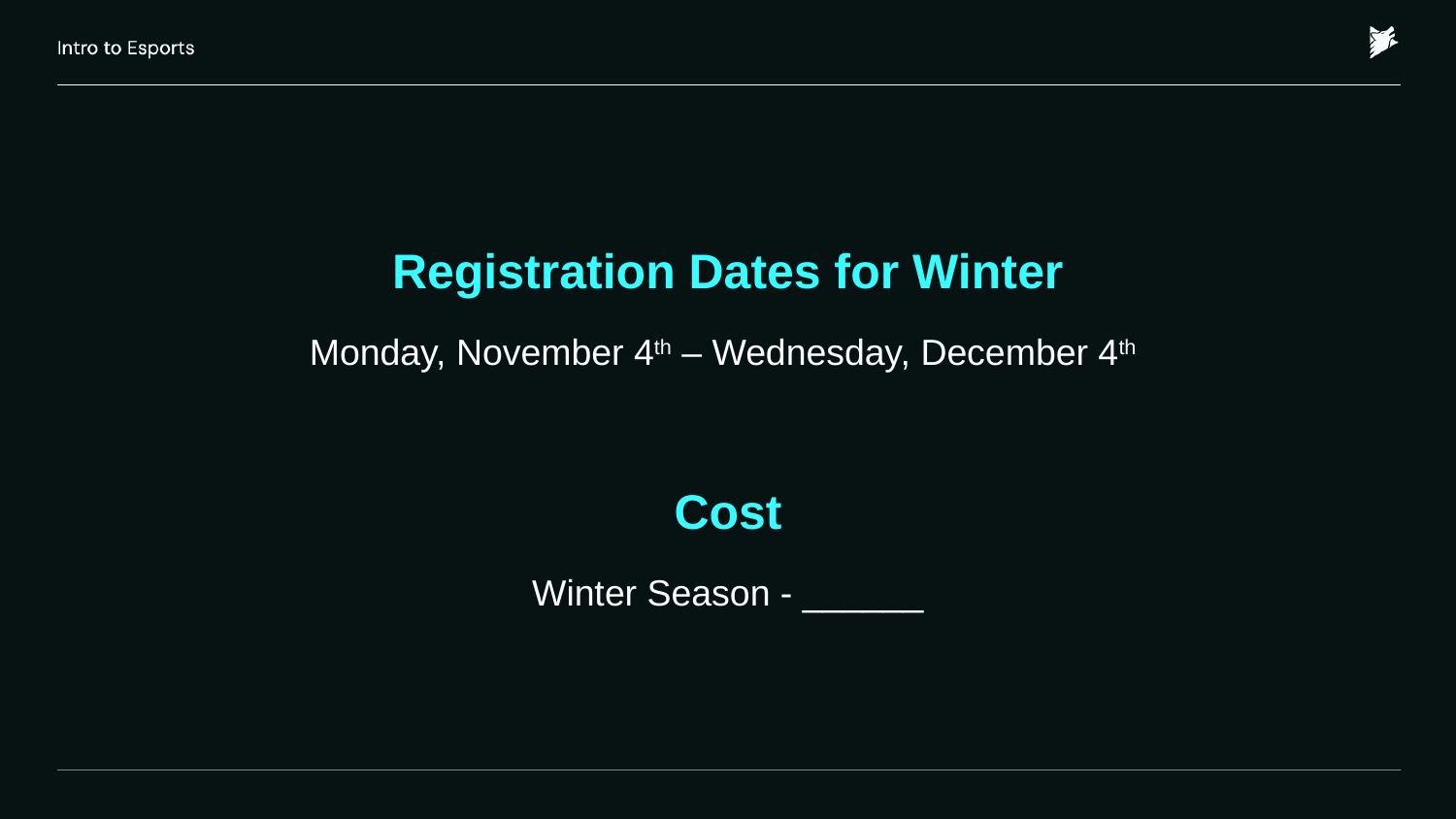

Registration Dates for Winter
Monday, November 4th – Wednesday, December 4th

Cost
Winter Season - ______